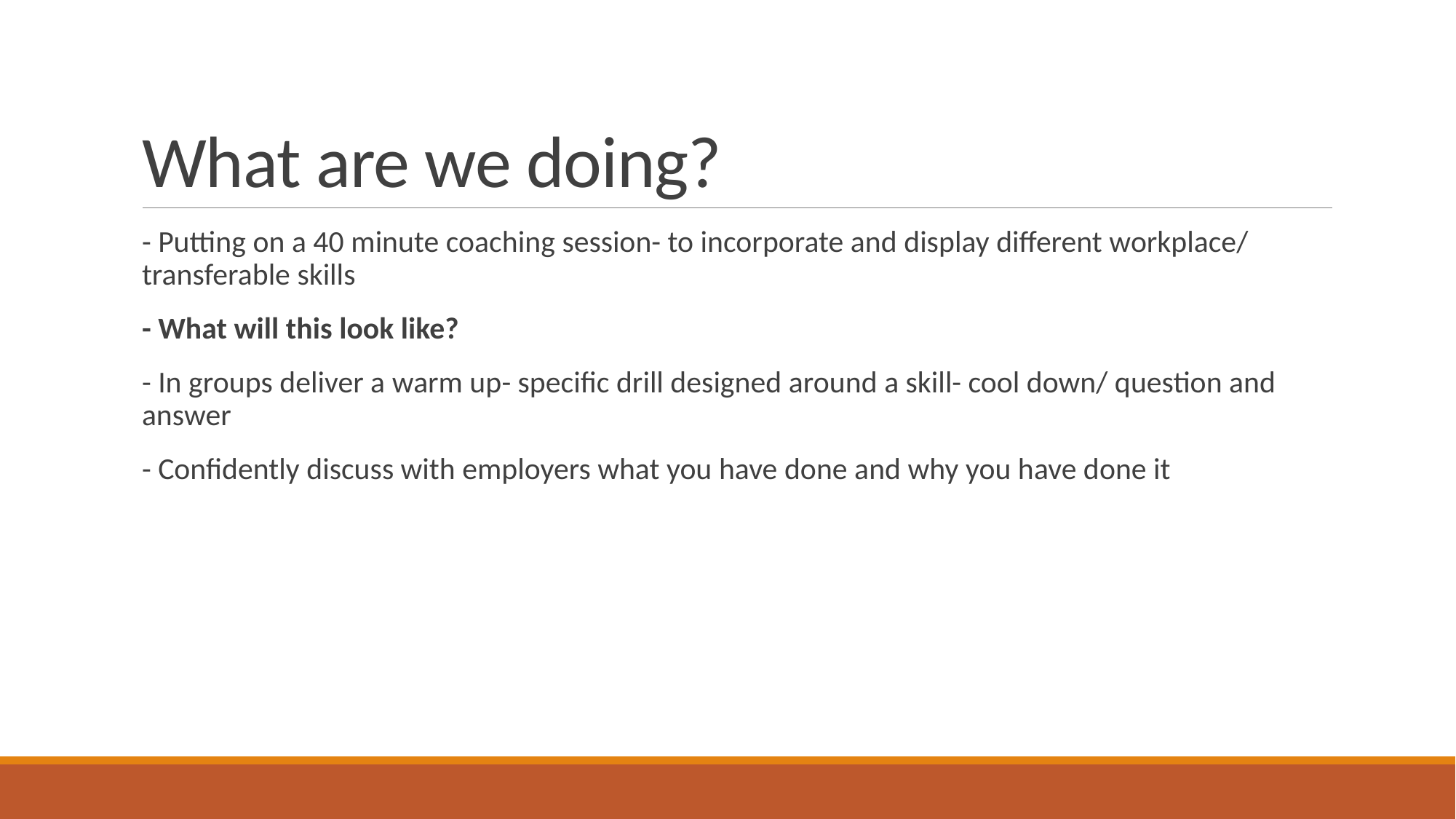

# What are we doing?
- Putting on a 40 minute coaching session- to incorporate and display different workplace/ transferable skills
- What will this look like?
- In groups deliver a warm up- specific drill designed around a skill- cool down/ question and answer
- Confidently discuss with employers what you have done and why you have done it